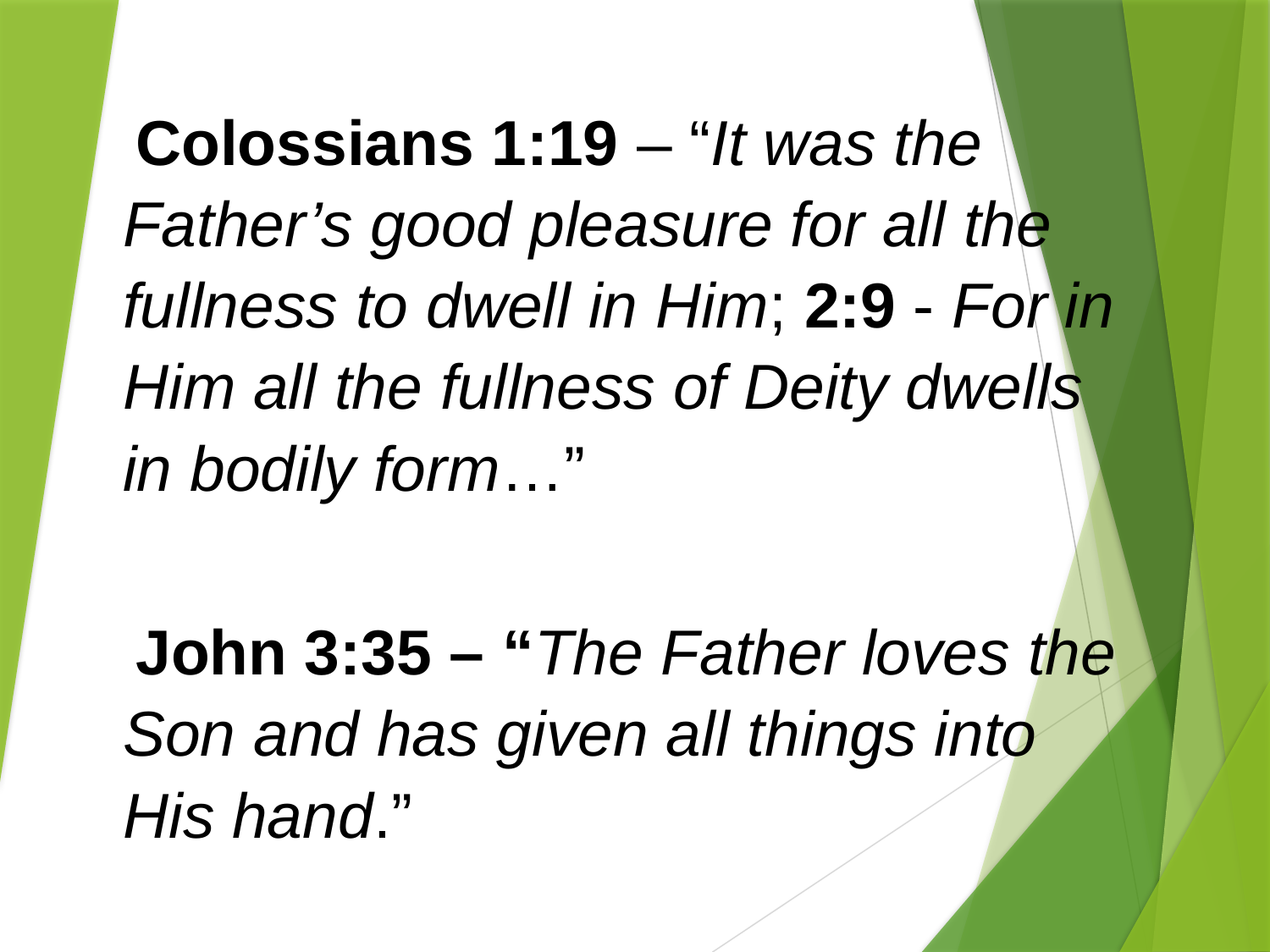

Colossians 1:19 – “It was the Father’s good pleasure for all the fullness to dwell in Him; 2:9 - For in Him all the fullness of Deity dwells in bodily form…”

John 3:35 – “The Father loves the Son and has given all things into His hand.”